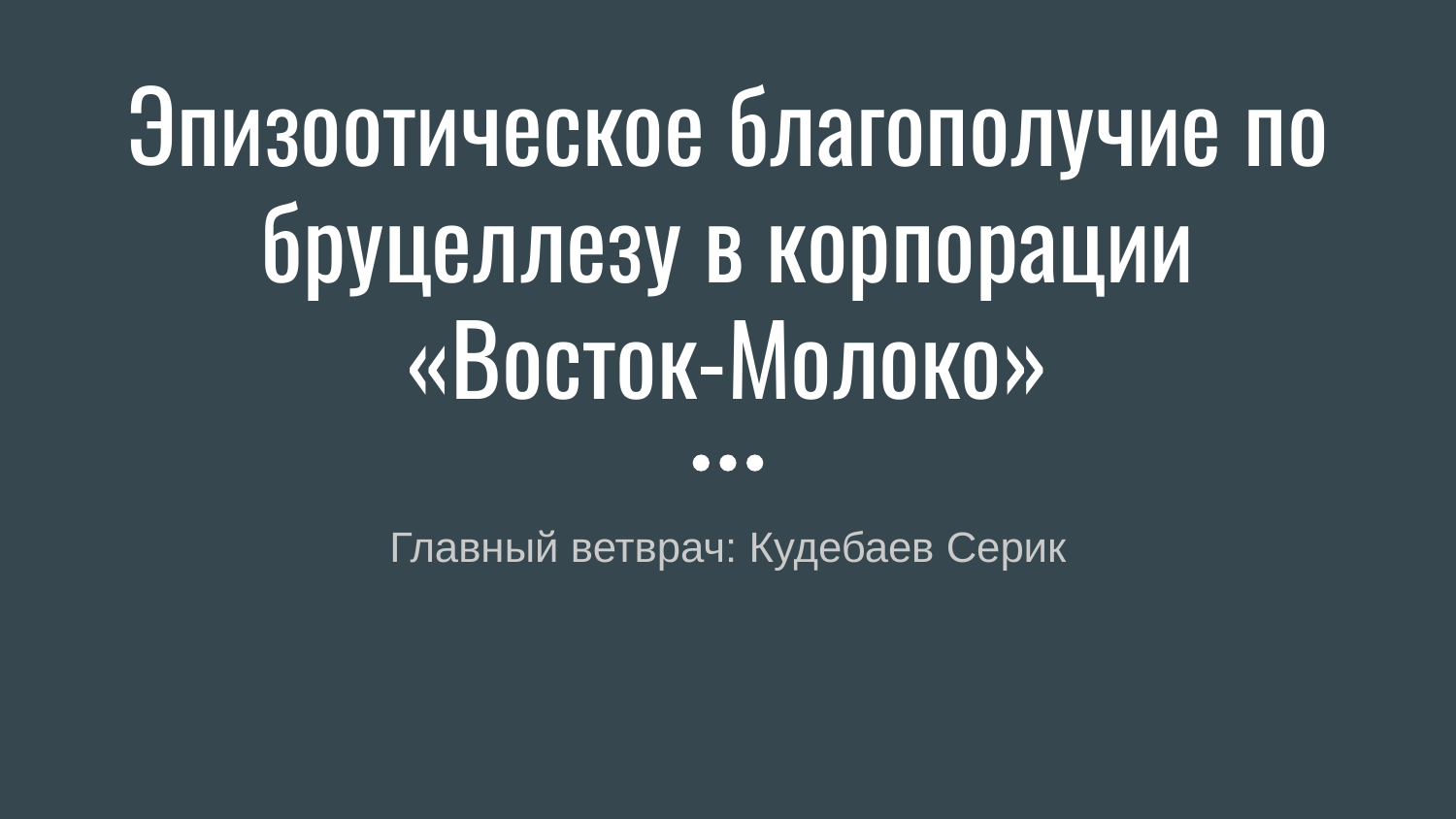

# Эпизоотическое благополучие по бруцеллезу в корпорации «Восток-Молоко»
Главный ветврач: Кудебаев Серик